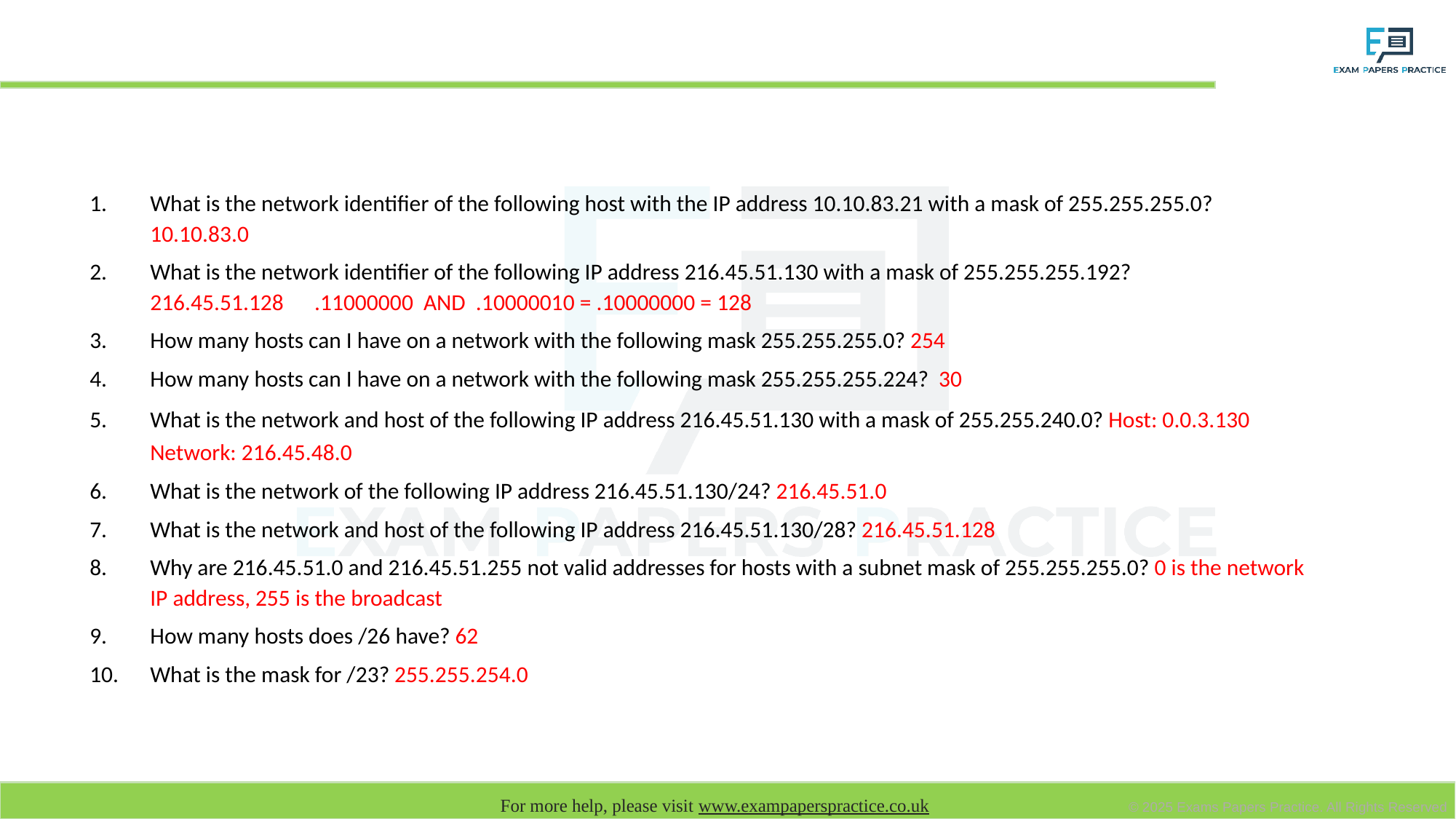

# Exercise: IP addresses answers
What is the network identifier of the following host with the IP address 10.10.83.21 with a mask of 255.255.255.0?   10.10.83.0
What is the network identifier of the following IP address 216.45.51.130 with a mask of 255.255.255.192? 216.45.51.128      .11000000  AND  .10000010 = .10000000 = 128
How many hosts can I have on a network with the following mask 255.255.255.0? 254
How many hosts can I have on a network with the following mask 255.255.255.224?  30
What is the network and host of the following IP address 216.45.51.130 with a mask of 255.255.240.0? Host: 0.0.3.130   Network: 216.45.48.0
What is the network of the following IP address 216.45.51.130/24? 216.45.51.0
What is the network and host of the following IP address 216.45.51.130/28? 216.45.51.128
Why are 216.45.51.0 and 216.45.51.255 not valid addresses for hosts with a subnet mask of 255.255.255.0? 0 is the network IP address, 255 is the broadcast
How many hosts does /26 have? 62
What is the mask for /23? 255.255.254.0